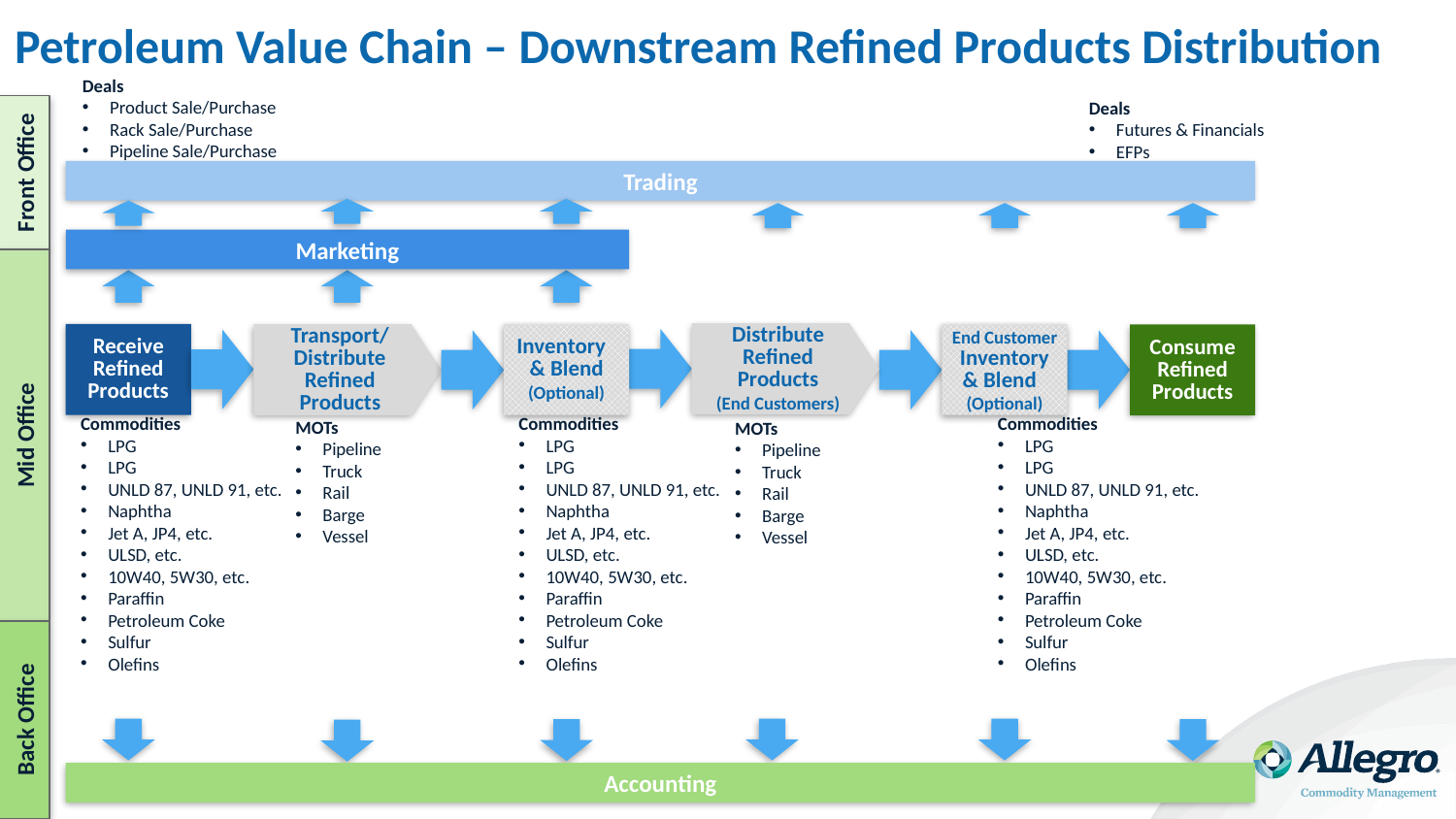

# Petroleum Value Chain – Downstream Refined Products Distribution
Deals
Product Sale/Purchase
Rack Sale/Purchase
Pipeline Sale/Purchase
Deals
Futures & Financials
EFPs
Front Office
Trading

Marketing

Distribute
Refined
Products
(End Customers)
Inventory
& Blend
(Optional)
End Customer
Inventory
& Blend
(Optional)
Receive
Refined
Products
Transport/
Distribute
Refined
Products
Consume
Refined Products

Commodities
LPG
LPG
UNLD 87, UNLD 91, etc.
Naphtha
Jet A, JP4, etc.
ULSD, etc.
10W40, 5W30, etc.
Paraffin
Petroleum Coke
Sulfur
Olefins

Commodities
LPG
LPG
UNLD 87, UNLD 91, etc.
Naphtha
Jet A, JP4, etc.
ULSD, etc.
10W40, 5W30, etc.
Paraffin
Petroleum Coke
Sulfur
Olefins

Commodities
LPG
LPG
UNLD 87, UNLD 91, etc.
Naphtha
Jet A, JP4, etc.
ULSD, etc.
10W40, 5W30, etc.
Paraffin
Petroleum Coke
Sulfur
Olefins

MOTs
Pipeline
Truck
Rail
Barge
Vessel
MOTs
Pipeline
Truck
Rail
Barge
Vessel
Mid Office
Back Office

Accounting